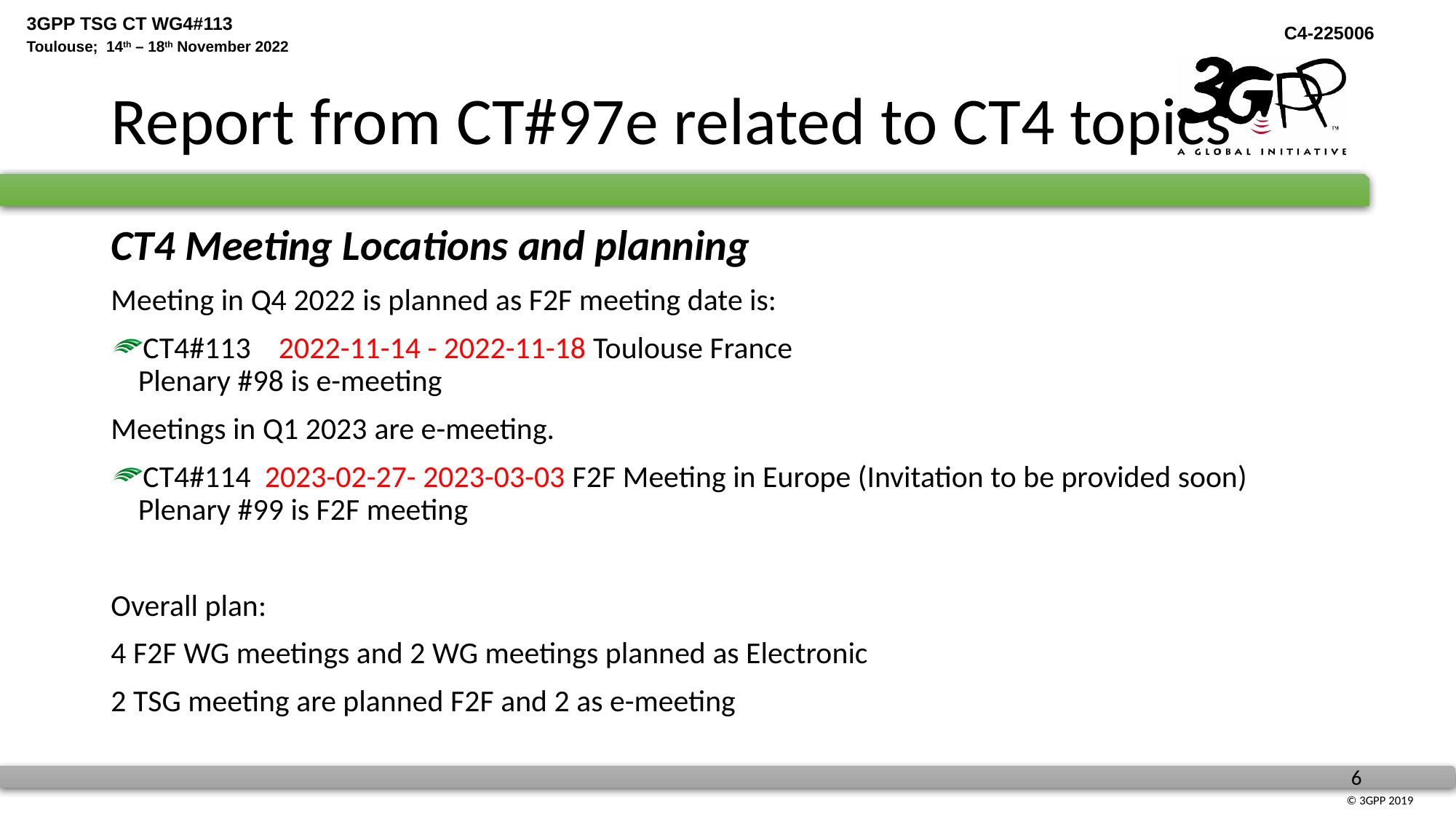

# Report from CT#97e related to CT4 topics
CT4 Meeting Locations and planning
Meeting in Q4 2022 is planned as F2F meeting date is:
CT4#113    2022-11-14 - 2022-11-18 Toulouse France
Plenary #98 is e-meeting
Meetings in Q1 2023 are e-meeting.
CT4#114  2023-02-27- 2023-03-03 F2F Meeting in Europe (Invitation to be provided soon)
Plenary #99 is F2F meeting

Overall plan:
4 F2F WG meetings and 2 WG meetings planned as Electronic
2 TSG meeting are planned F2F and 2 as e-meeting